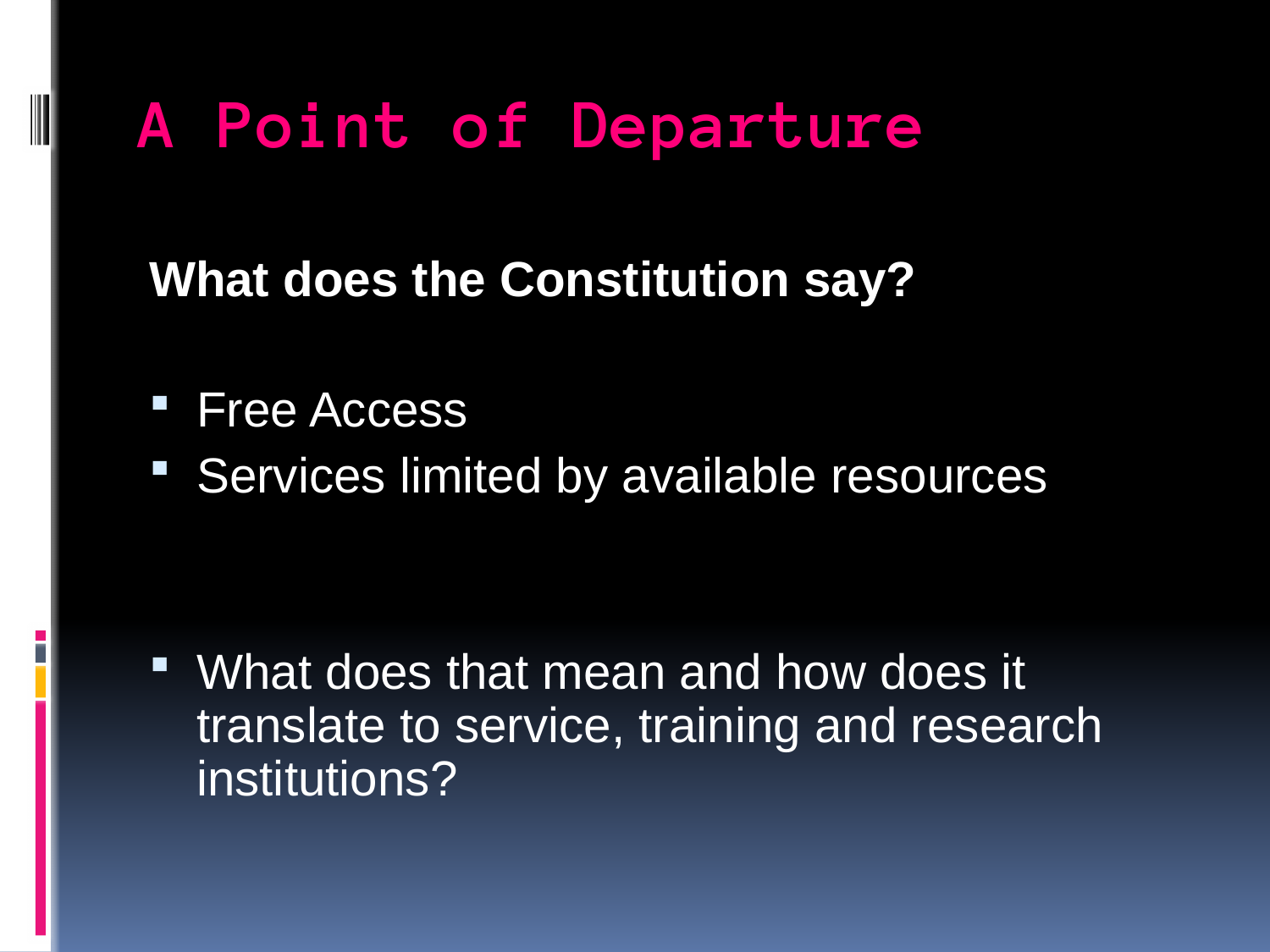

# A Point of Departure
What does the Constitution say?

Free Access
Services limited by available resources

What does that mean and how does it translate to service, training and research  institutions?